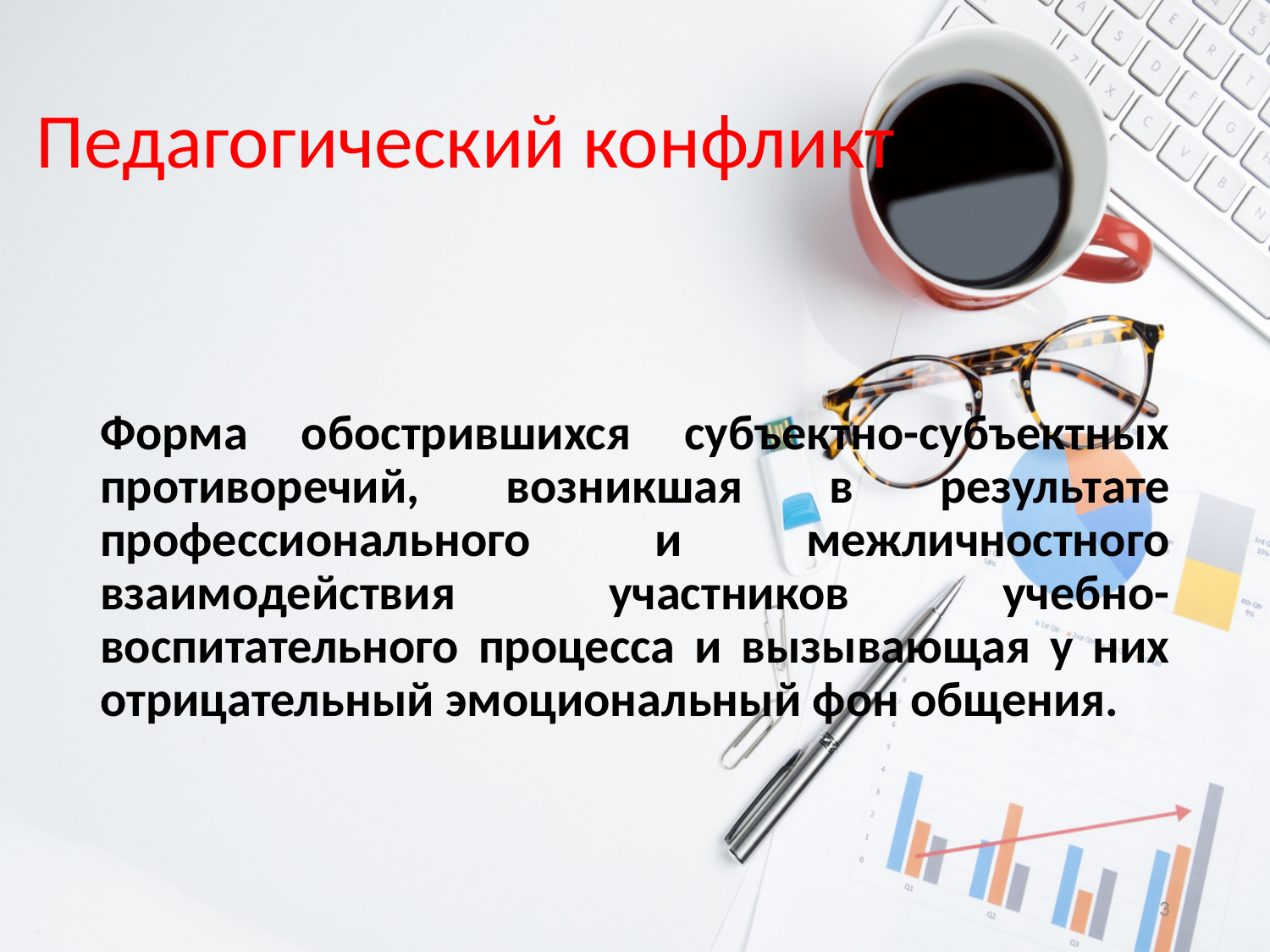

# Педагогический конфликт

Форма обострившихся субъектно-субъектных противоречий, возникшая в результате профессионального и межличностного взаимодействия участников учебно-воспитательного процесса и вызывающая у них отрицательный эмоциональный фон общения.
3